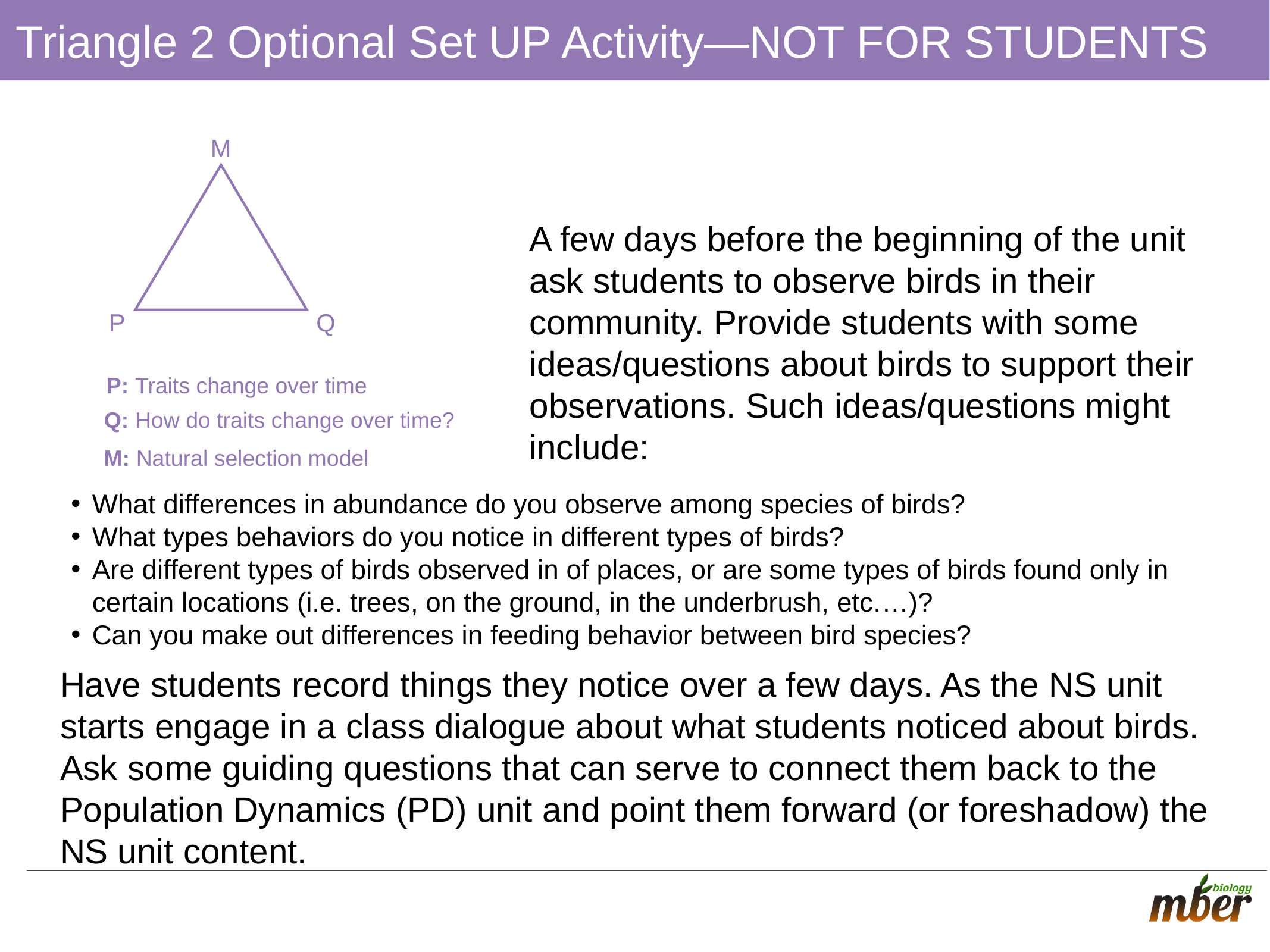

# Triangle 2 Optional Set UP Activity—NOT FOR STUDENTS
M

Q
P
A few days before the beginning of the unit ask students to observe birds in their community. Provide students with some ideas/questions about birds to support their observations. Such ideas/questions might include:
P: Traits change over time
Q: How do traits change over time?
M: Natural selection model
What differences in abundance do you observe among species of birds?
What types behaviors do you notice in different types of birds?
Are different types of birds observed in of places, or are some types of birds found only in certain locations (i.e. trees, on the ground, in the underbrush, etc.…)?
Can you make out differences in feeding behavior between bird species?
Have students record things they notice over a few days. As the NS unit starts engage in a class dialogue about what students noticed about birds. Ask some guiding questions that can serve to connect them back to the Population Dynamics (PD) unit and point them forward (or foreshadow) the NS unit content.